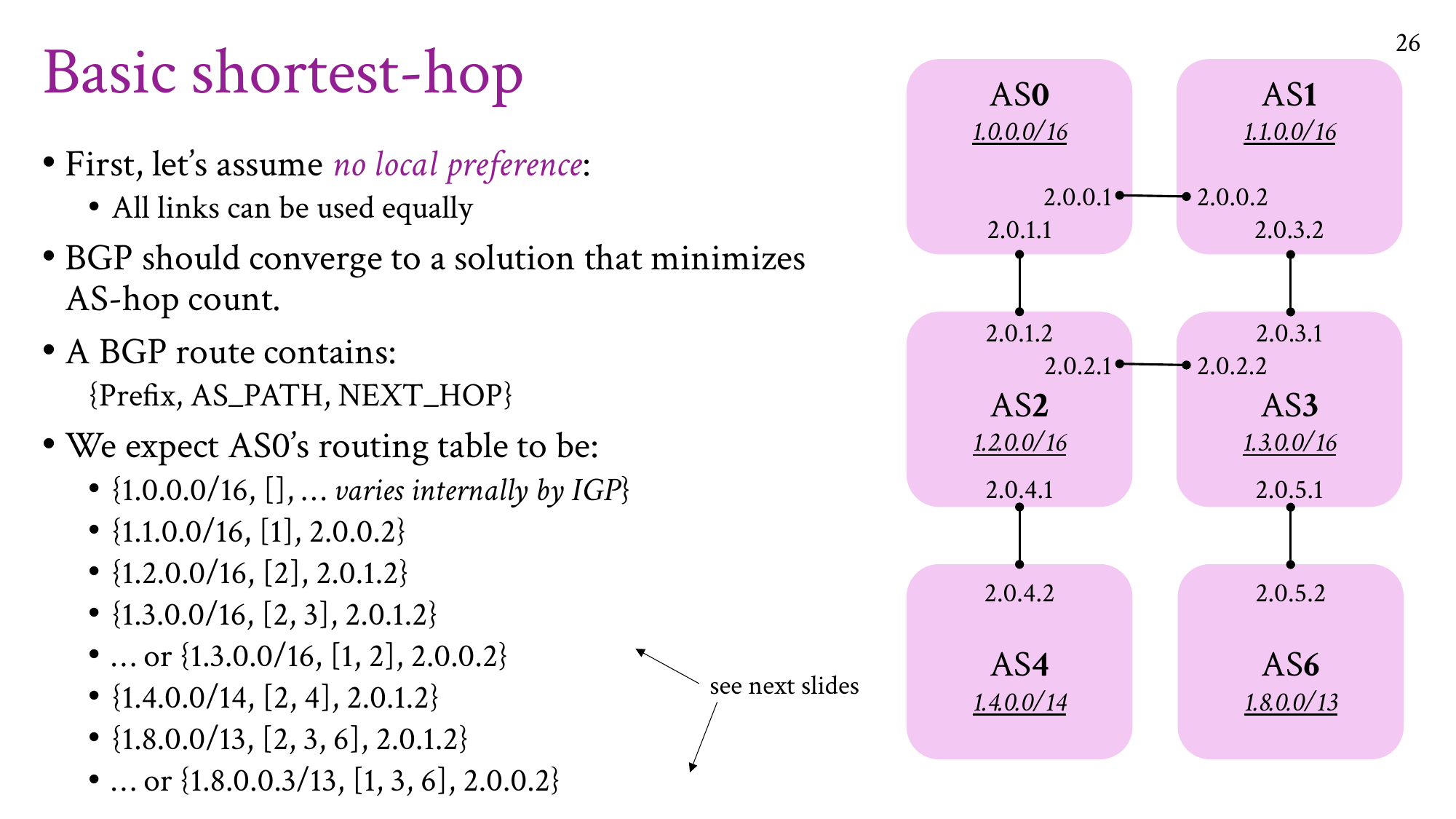

# Basic shortest-hop
AS0
1.0.0.0/16

2.0.0.1
2.0.1.1
AS1
1.1.0.0/16

2.0.0.2
2.0.3.2
2.0.1.2
2.0.2.1
AS2
1.2.0.0/16

2.0.4.1
2.0.3.1
2.0.2.2
AS3
1.3.0.0/16

2.0.5.1
2.0.4.2

AS4
1.4.0.0/14

2.0.5.2

AS6
1.8.0.0/13

First, let’s assume no local preference:
All links can be used equally
BGP should converge to a solution that minimizes AS-hop count.
A BGP route contains:
{Prefix, AS_PATH, NEXT_HOP}
We expect AS0’s routing table to be:
{1.0.0.0/16, [], … varies internally by IGP}
{1.1.0.0/16, [1], 2.0.0.2}
{1.2.0.0/16, [2], 2.0.1.2}
{1.3.0.0/16, [2, 3], 2.0.1.2}
… or {1.3.0.0/16, [1, 2], 2.0.0.2}
{1.4.0.0/14, [2, 4], 2.0.1.2}
{1.8.0.0/13, [2, 3, 6], 2.0.1.2}
… or {1.8.0.0.3/13, [1, 3, 6], 2.0.0.2}

see next slides